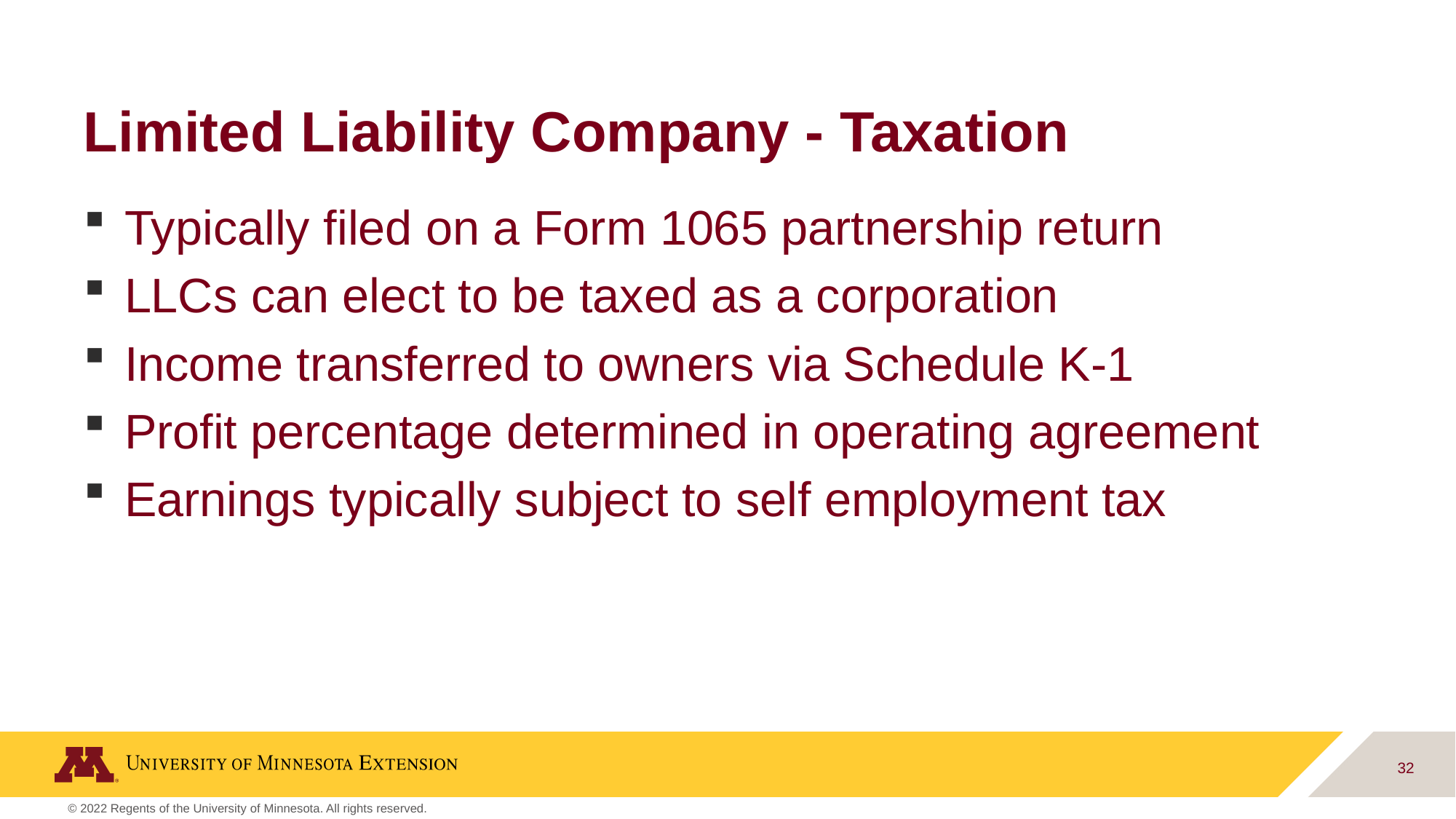

# Limited Liability Company - Taxation
Typically filed on a Form 1065 partnership return
LLCs can elect to be taxed as a corporation
Income transferred to owners via Schedule K-1
Profit percentage determined in operating agreement
Earnings typically subject to self employment tax